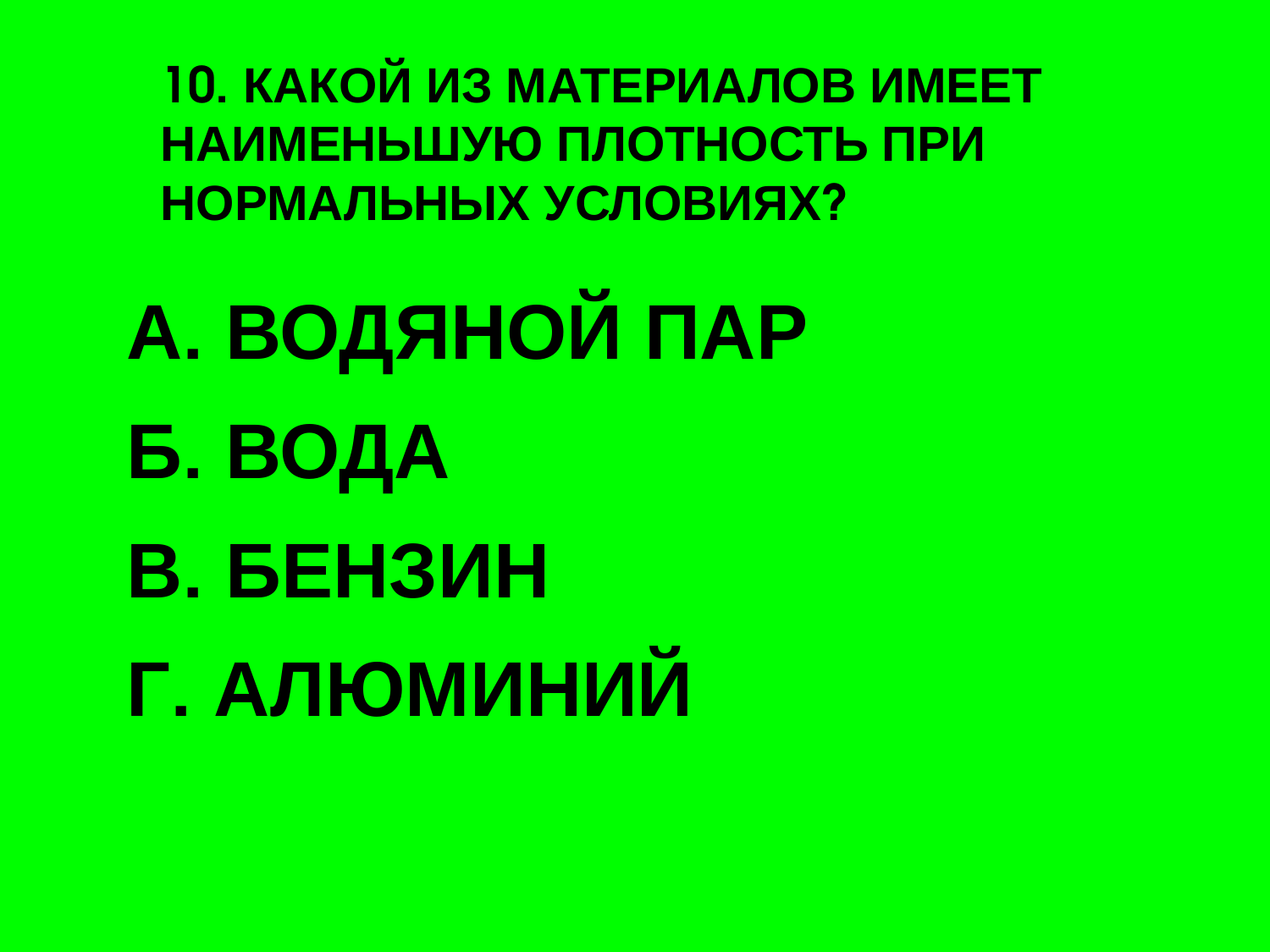

# 10. Какой из материалов имеет наименьшую плотность при нормальных условиях?
А. водяной пар
Б. вода
В. бензин
Г. алюминий